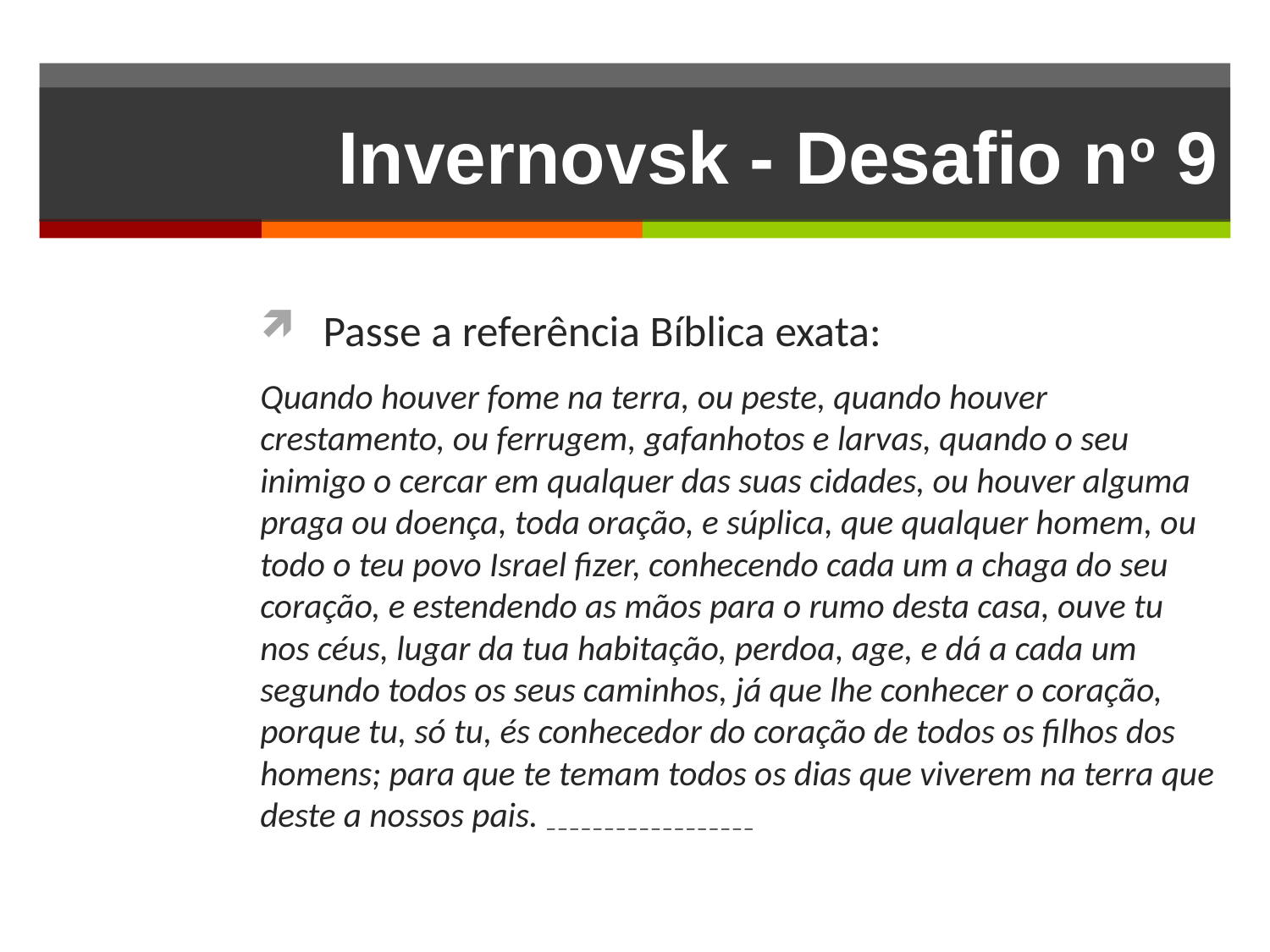

# Invernovsk - Desafio no 9
Passe a referência Bíblica exata:
Quando houver fome na terra, ou peste, quando houver crestamento, ou ferrugem, gafanhotos e larvas, quando o seu inimigo o cercar em qualquer das suas cidades, ou houver alguma praga ou doença, toda oração, e súplica, que qualquer homem, ou todo o teu povo Israel fizer, conhecendo cada um a chaga do seu coração, e estendendo as mãos para o rumo desta casa, ouve tu nos céus, lugar da tua habitação, perdoa, age, e dá a cada um segundo todos os seus caminhos, já que lhe conhecer o coração, porque tu, só tu, és conhecedor do coração de todos os filhos dos homens; para que te temam todos os dias que viverem na terra que deste a nossos pais. __________________